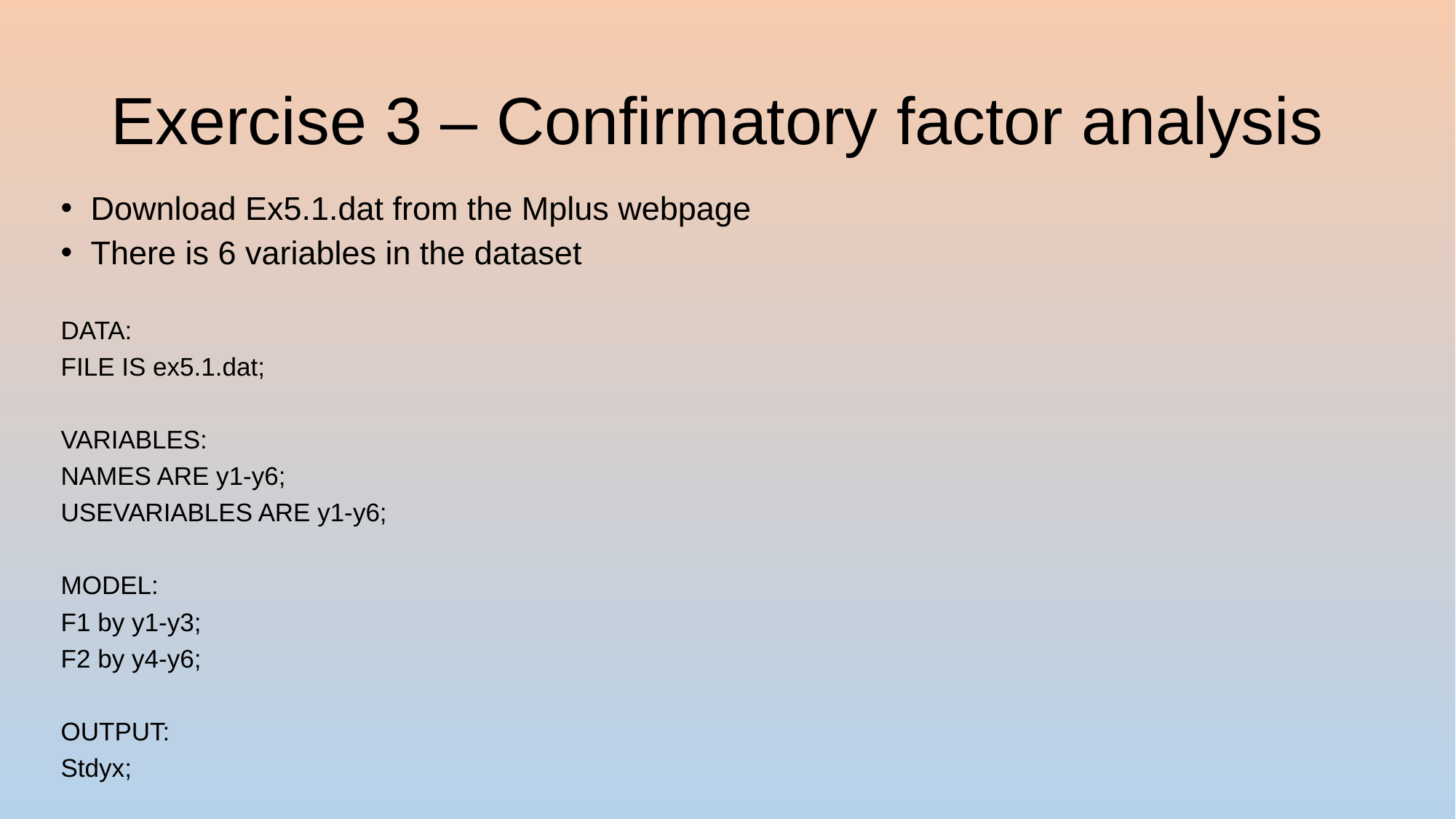

# Exercise 3 – Confirmatory factor analysis
Download Ex5.1.dat from the Mplus webpage
There is 6 variables in the dataset

DATA:
FILE IS ex5.1.dat;

VARIABLES:
NAMES ARE y1-y6;
USEVARIABLES ARE y1-y6;

MODEL:
F1 by y1-y3;
F2 by y4-y6;

OUTPUT:
Stdyx;